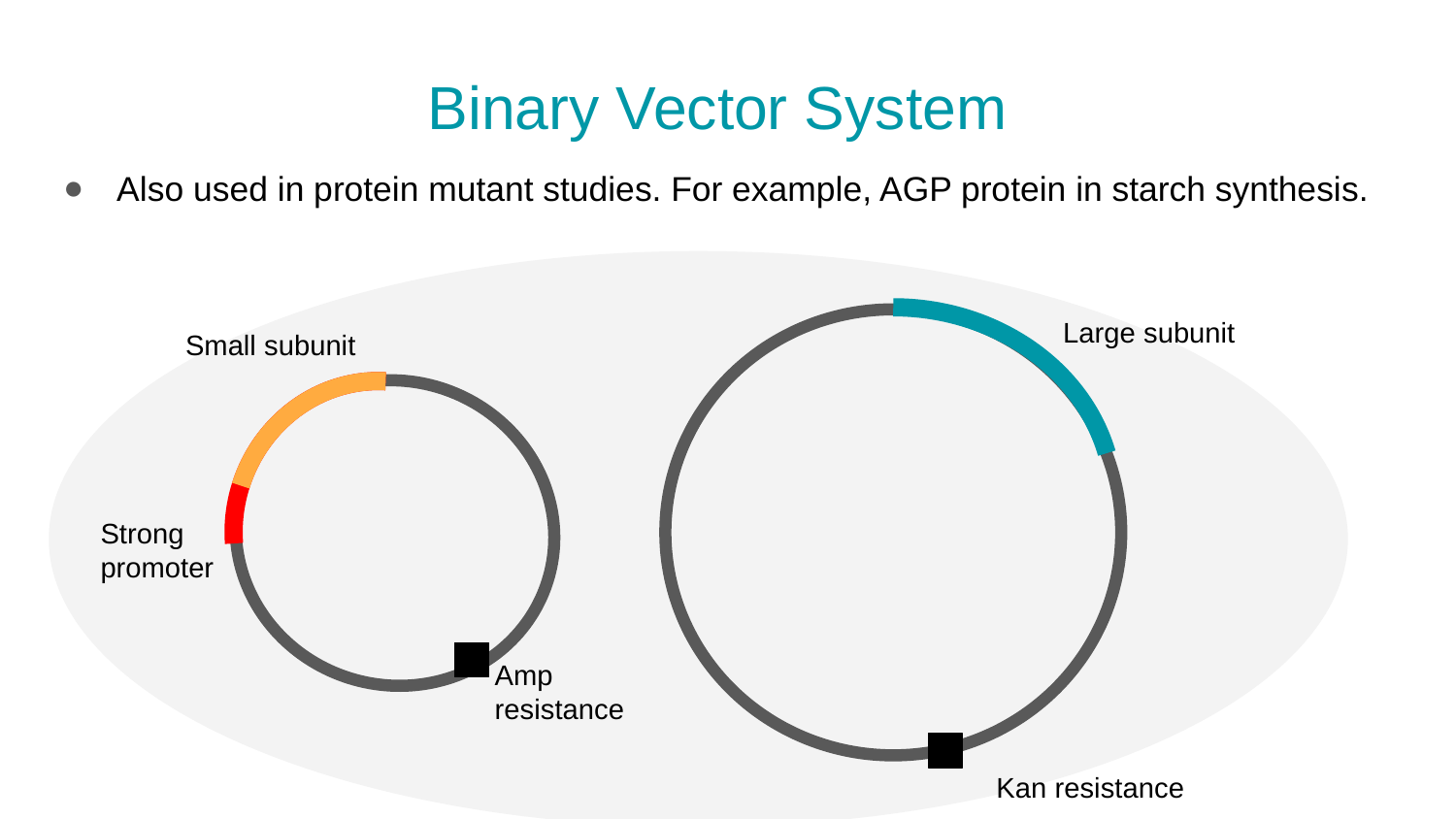

Binary Vector System
Also used in protein mutant studies. For example, AGP protein in starch synthesis.

Large subunit

Small subunit

Strong
promoter

Amp resistance

Kan resistance